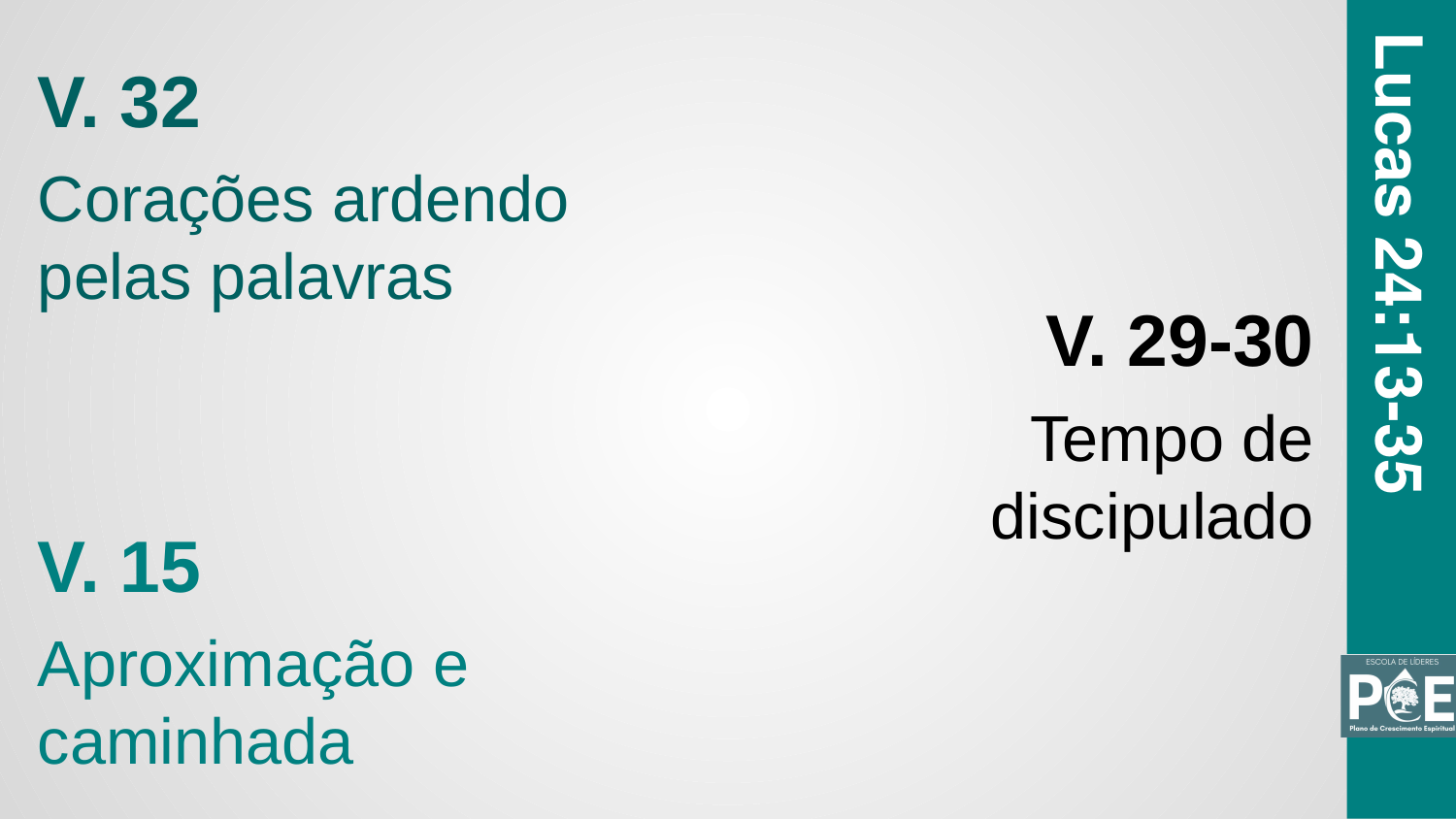

V. 32
Corações ardendo pelas palavras
Lucas 24:13-35
V. 29-30
Tempo de discipulado
V. 15
Aproximação e caminhada